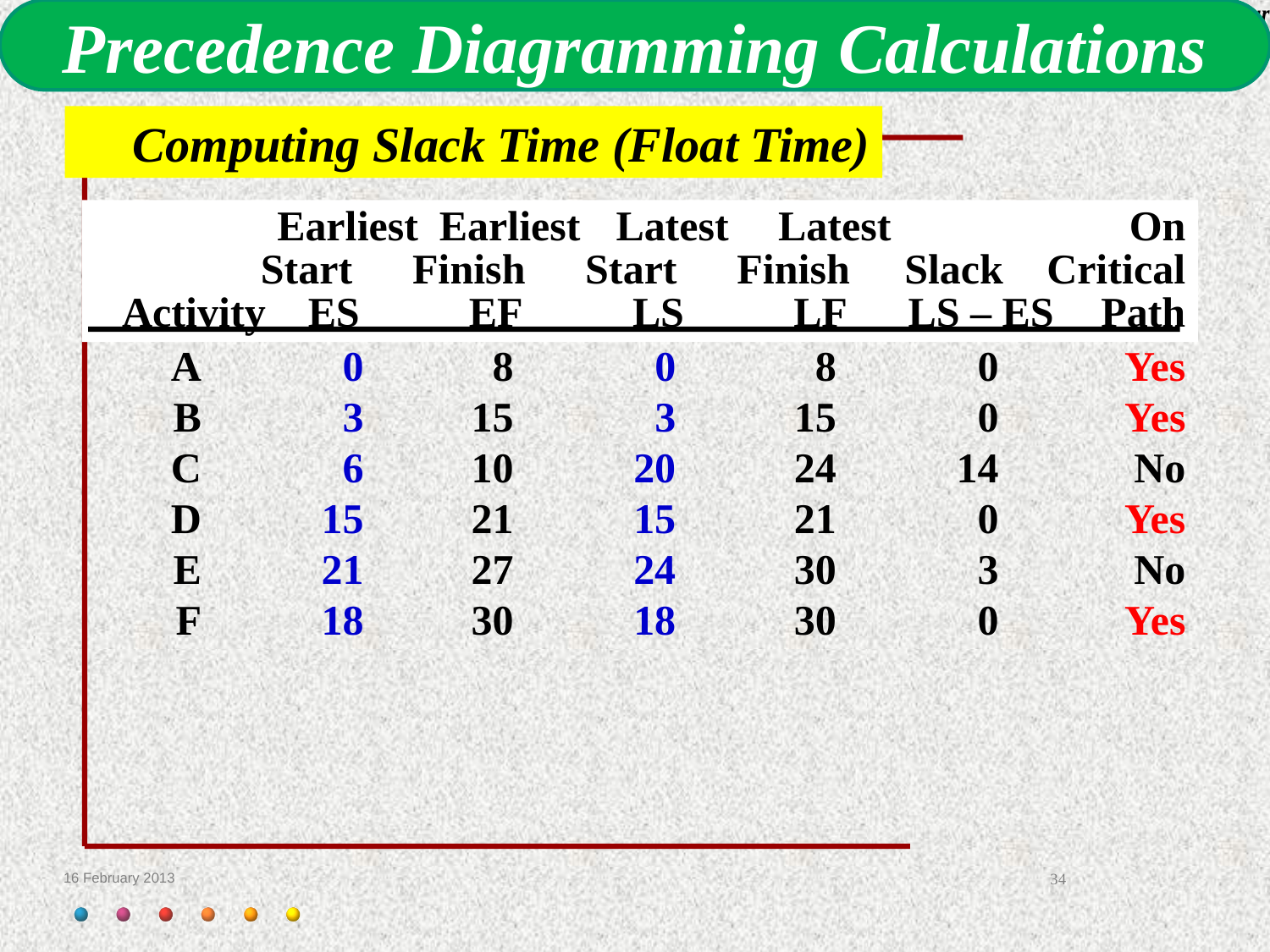

Precedence Diagramming Calculations
Computing Slack Time (Float Time)
		Earliest	Earliest	Latest	Latest		On
		Start	Finish	Start	Finish	Slack	Critical
	Activity	ES	EF	LS	LF	LS – ES	Path

	A	0	8	0	8	0	Yes
	B	3	15	3	15	0	 Yes
	C	6	10	20	24	14	No
	D	15	21	15	21	0	Yes
	E	21	27	24	30	3	No
	F	18	30	18	30	0	 Yes
16 February 2013
34